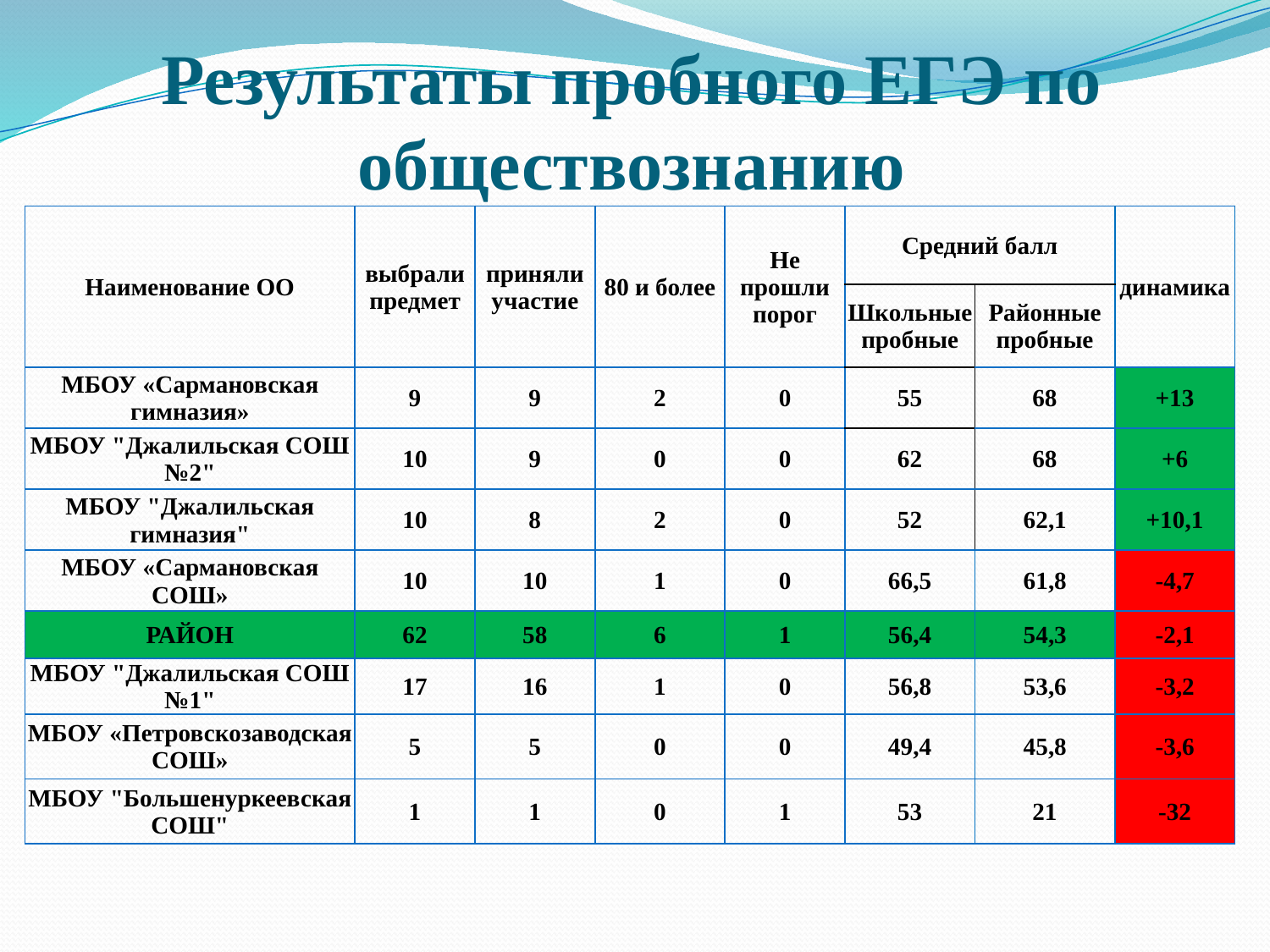

# Результаты пробного ЕГЭ по обществознанию
| Наименование ОО | выбрали предмет | приняли участие | 80 и более | Не прошли порог | Средний балл |  | динамика |
| --- | --- | --- | --- | --- | --- | --- | --- |
|  |  |  |  |  | Школьные пробные | Районные пробные |  |
| МБОУ «Сармановская гимназия» | 9 | 9 | 2 | 0 | 55 | 68 | +13 |
| МБОУ "Джалильская СОШ №2" | 10 | 9 | 0 | 0 | 62 | 68 | +6 |
| МБОУ "Джалильская гимназия" | 10 | 8 | 2 | 0 | 52 | 62,1 | +10,1 |
| МБОУ «Сармановская СОШ» | 10 | 10 | 1 | 0 | 66,5 | 61,8 | -4,7 |
| РАЙОН | 62 | 58 | 6 | 1 | 56,4 | 54,3 | -2,1 |
| МБОУ "Джалильская СОШ №1" | 17 | 16 | 1 | 0 | 56,8 | 53,6 | -3,2 |
| МБОУ «Петровскозаводская СОШ» | 5 | 5 | 0 | 0 | 49,4 | 45,8 | -3,6 |
| МБОУ "Большенуркеевская СОШ" | 1 | 1 | 0 | 1 | 53 | 21 | -32 |